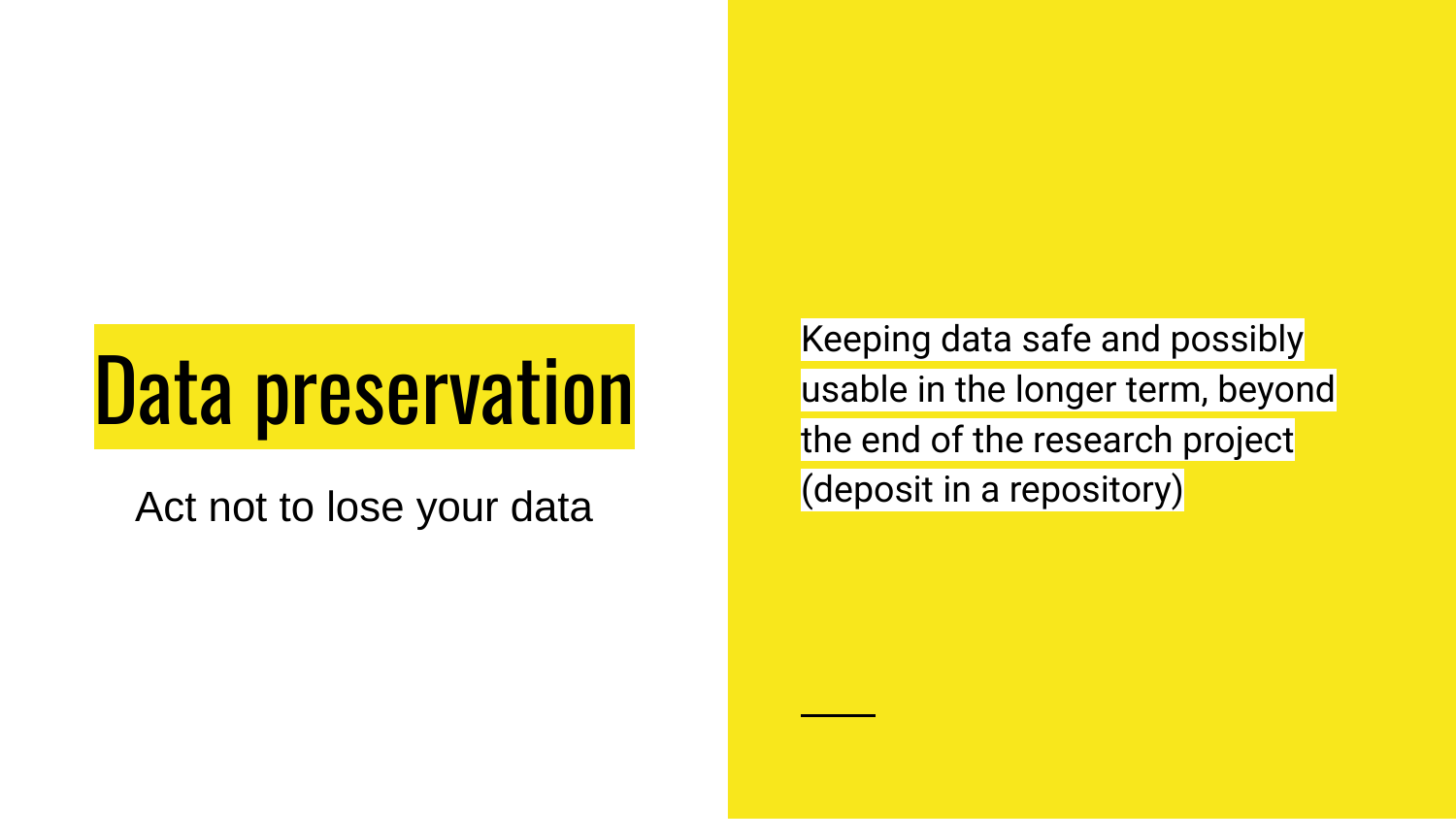

Keeping data safe and possibly usable in the longer term, beyond the end of the research project (deposit in a repository)
# Data preservation
Act not to lose your data